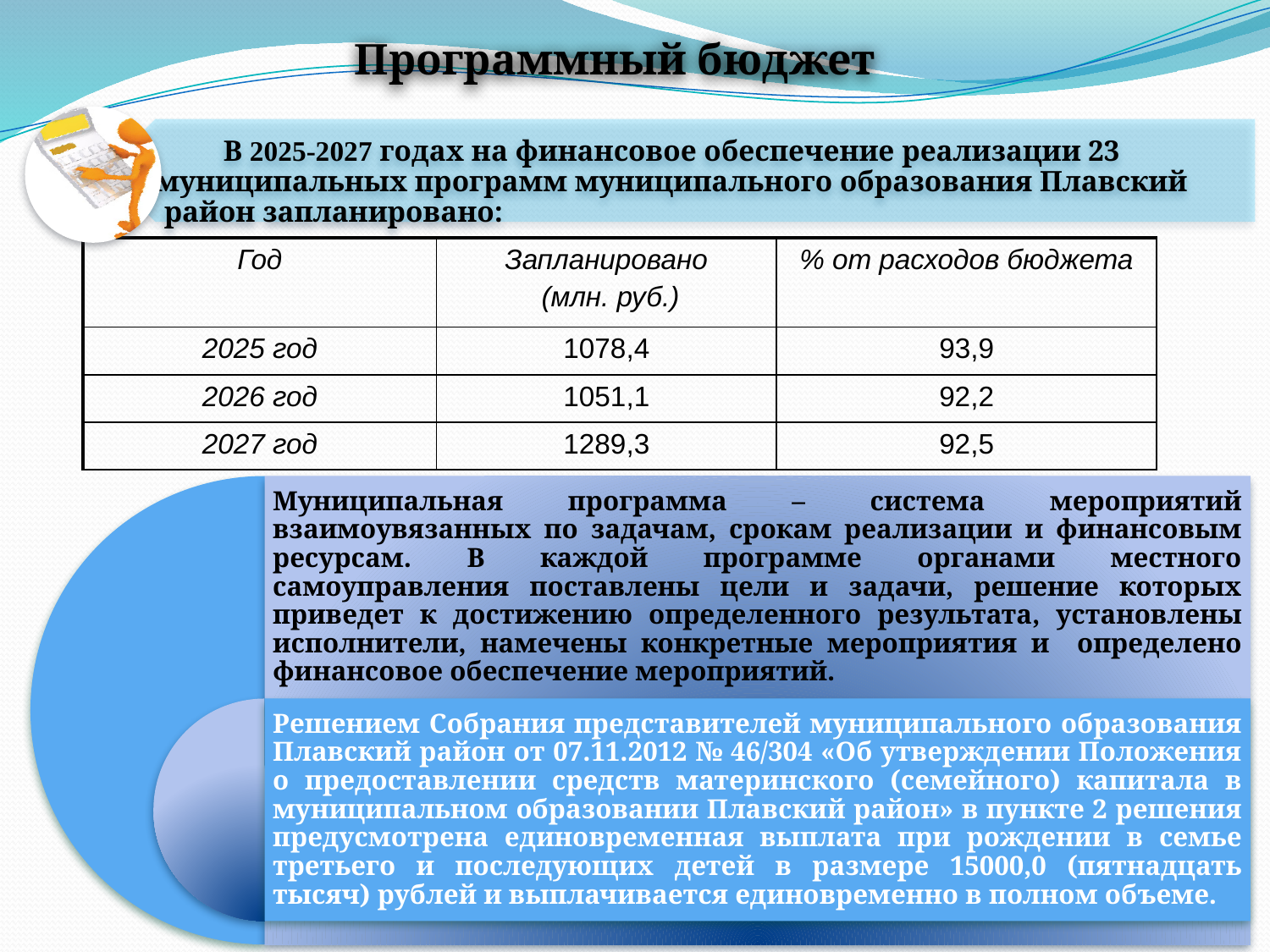

Программный бюджет

В 2025-2027 годах на финансовое обеспечение реализации 23 муниципальных программ муниципального образования Плавский район запланировано:
| Год | Запланировано (млн. руб.) | % от расходов бюджета |
| --- | --- | --- |
| 2025 год | 1078,4 | 93,9 |
| 2026 год | 1051,1 | 92,2 |
| 2027 год | 1289,3 | 92,5 |
Муниципальная программа – система мероприятий взаимоувязанных по задачам, срокам реализации и финансовым ресурсам. В каждой программе органами местного самоуправления поставлены цели и задачи, решение которых приведет к достижению определенного результата, установлены исполнители, намечены конкретные мероприятия и  определено финансовое обеспечение мероприятий.
Решением Собрания представителей муниципального образования Плавский район от 07.11.2012 № 46/304 «Об утверждении Положения о предоставлении средств материнского (семейного) капитала в муниципальном образовании Плавский район» в пункте 2 решения предусмотрена единовременная выплата при рождении в семье третьего и последующих детей в размере 15000,0 (пятнадцать тысяч) рублей и выплачивается единовременно в полном объеме.